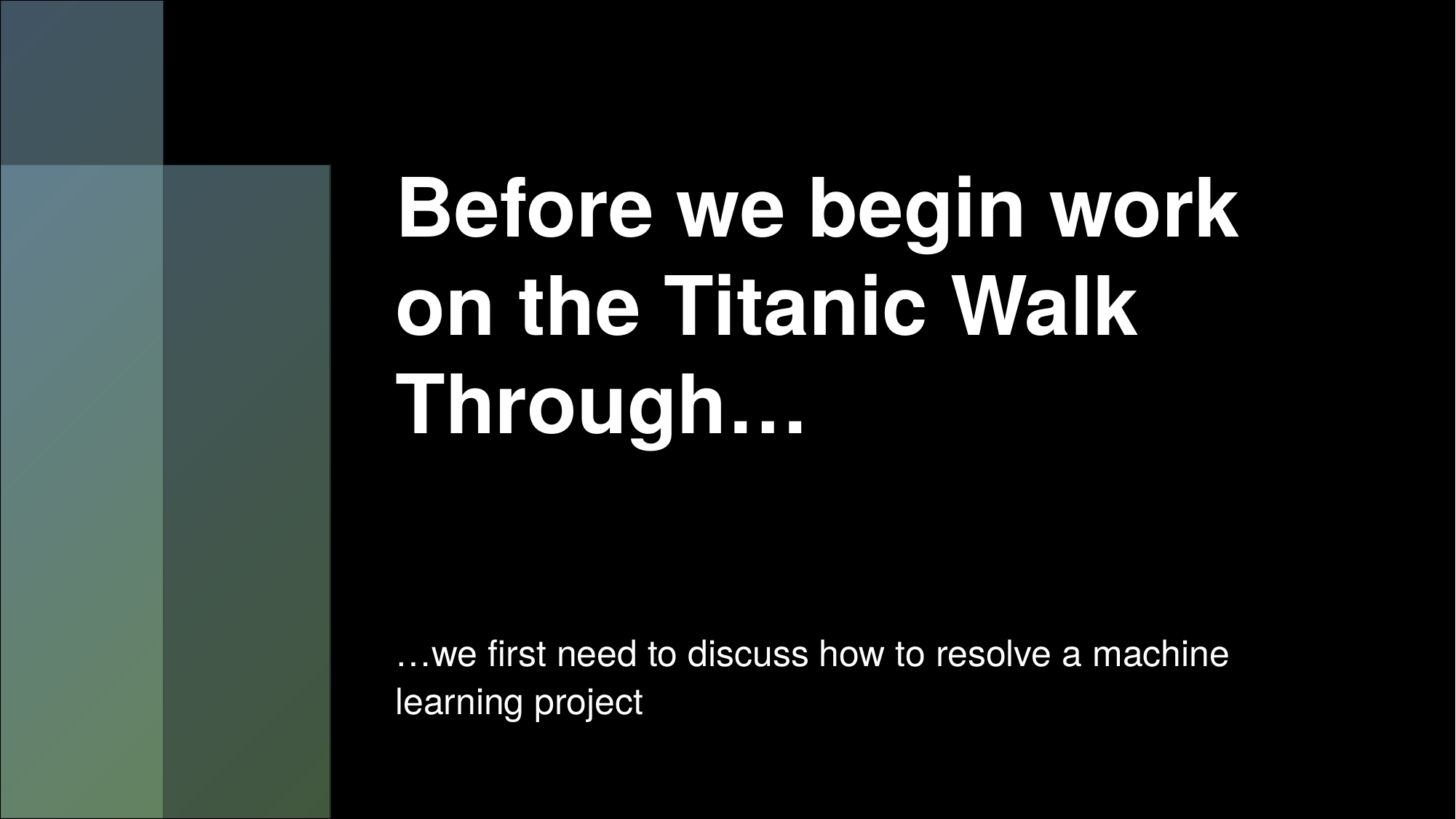

# Before we begin work on the Titanic Walk Through…
…we first need to discuss how to resolve a machine learning project